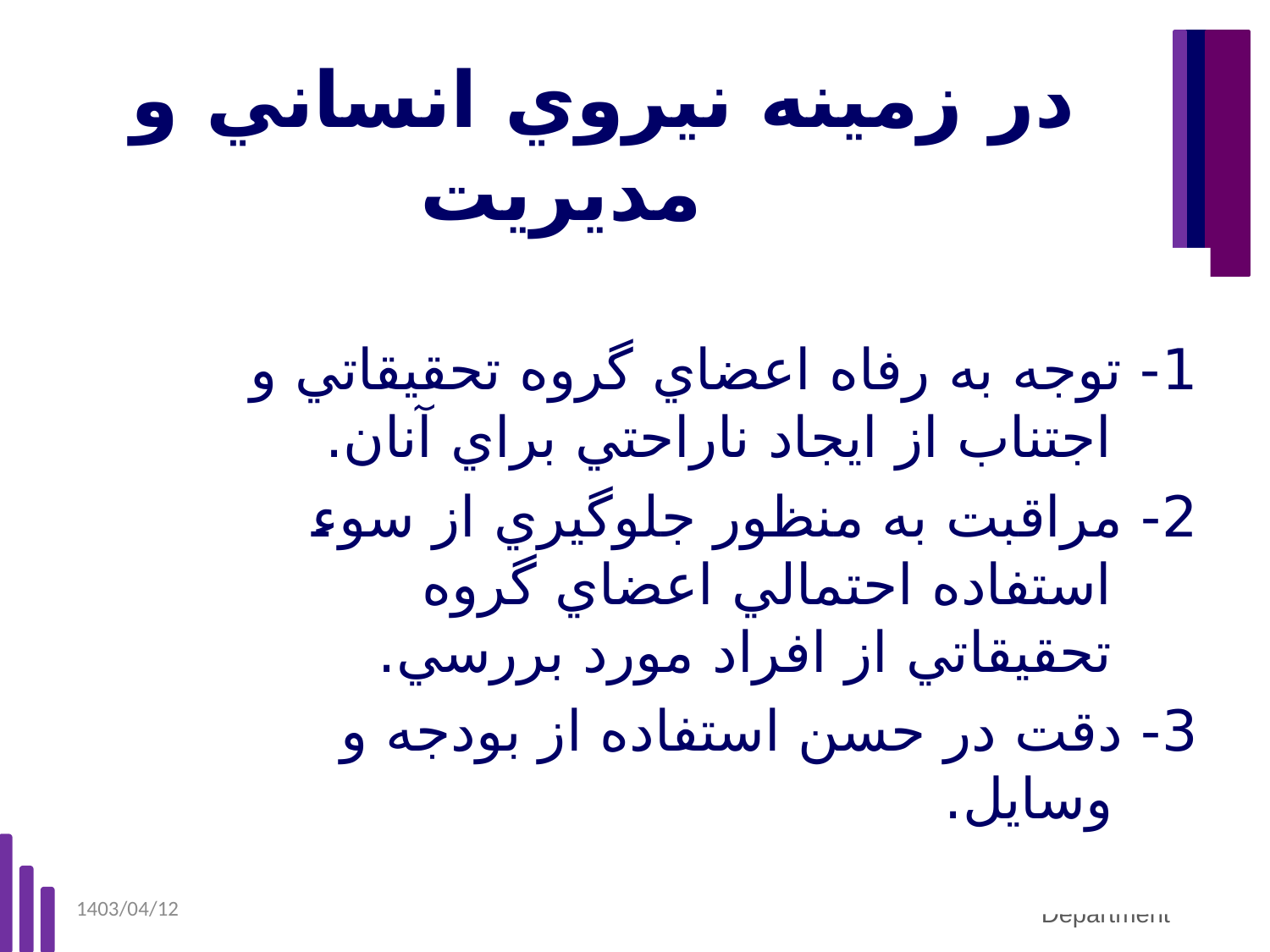

# در زمينه نيروي انساني و مديريت

1- توجه به رفاه اعضاي گروه تحقيقاتي و اجتناب از ايجاد ناراحتي براي آنان.
2- مراقبت به منظور جلوگيري از سوء استفاده احتمالي اعضاي گروه تحقيقاتي از افراد مورد بررسي.
3- دقت در حسن استفاده از بودجه و وسايل.
1403/04/12